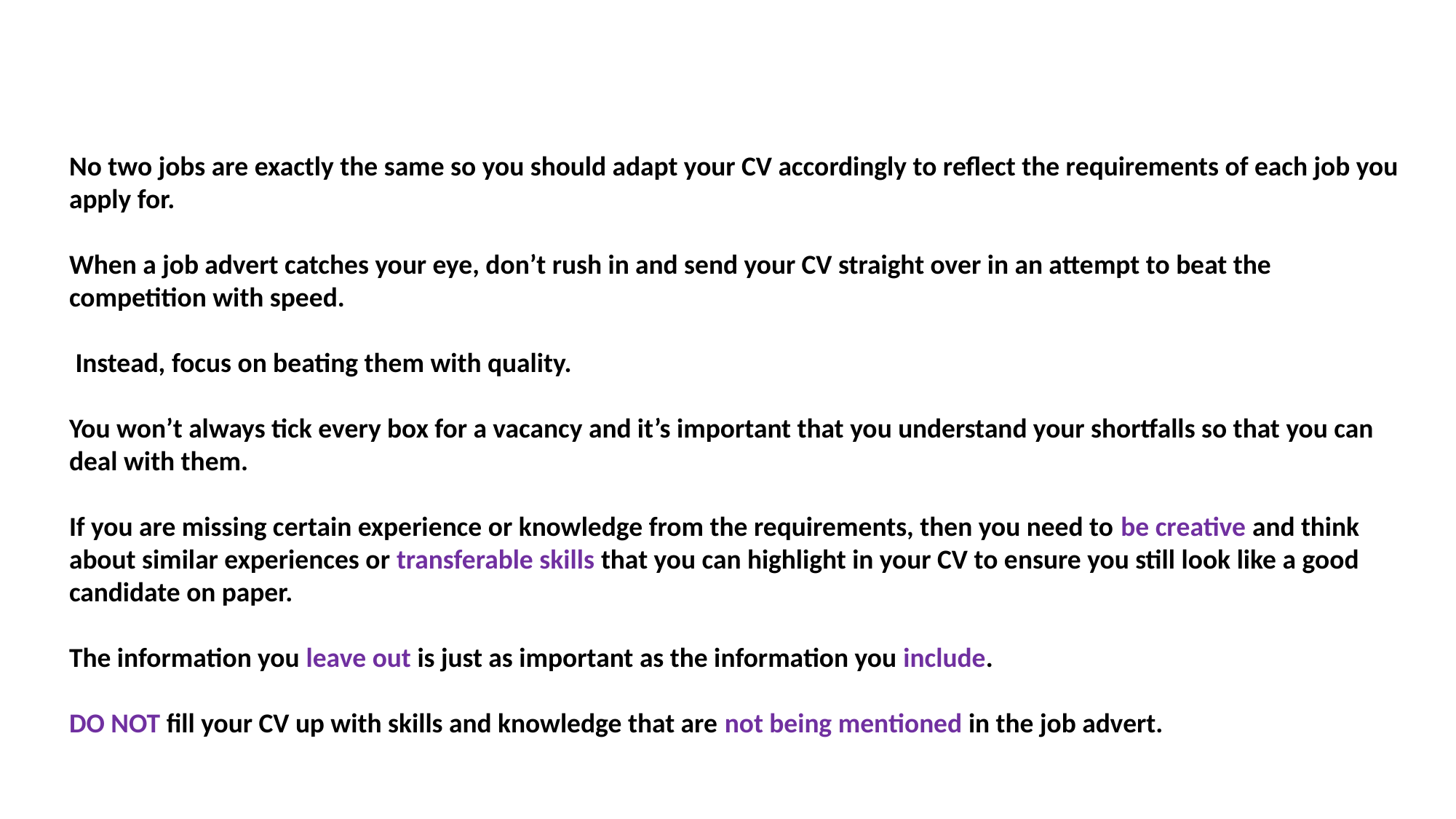

No two jobs are exactly the same so you should adapt your CV accordingly to reflect the requirements of each job you apply for.

When a job advert catches your eye, don’t rush in and send your CV straight over in an attempt to beat the competition with speed.

 Instead, focus on beating them with quality.

You won’t always tick every box for a vacancy and it’s important that you understand your shortfalls so that you can deal with them.

If you are missing certain experience or knowledge from the requirements, then you need to be creative and think about similar experiences or transferable skills that you can highlight in your CV to ensure you still look like a good candidate on paper.

The information you leave out is just as important as the information you include.

DO NOT fill your CV up with skills and knowledge that are not being mentioned in the job advert.